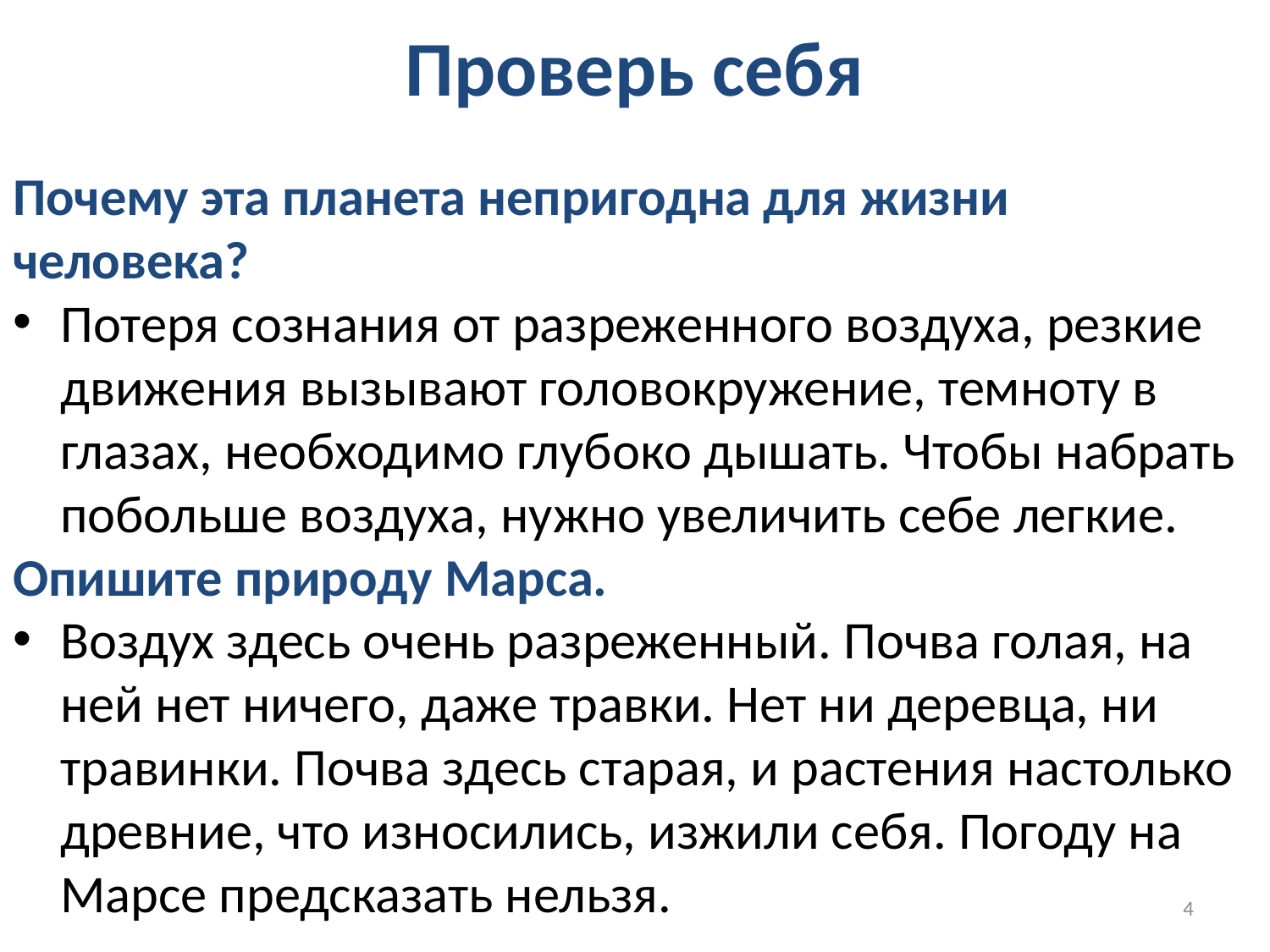

# Проверь себя
Почему эта планета непригодна для жизни человека?
Потеря сознания от разреженного воздуха, резкие движения вызывают головокружение, темноту в глазах, необходимо глубоко дышать. Чтобы набрать побольше воздуха, нужно увеличить себе легкие.
Опишите природу Марса.
Воздух здесь очень разреженный. Почва голая, на ней нет ничего, даже травки. Нет ни деревца, ни травинки. Почва здесь старая, и растения настолько древние, что износились, изжили себя. Погоду на Марсе предсказать нельзя.
4